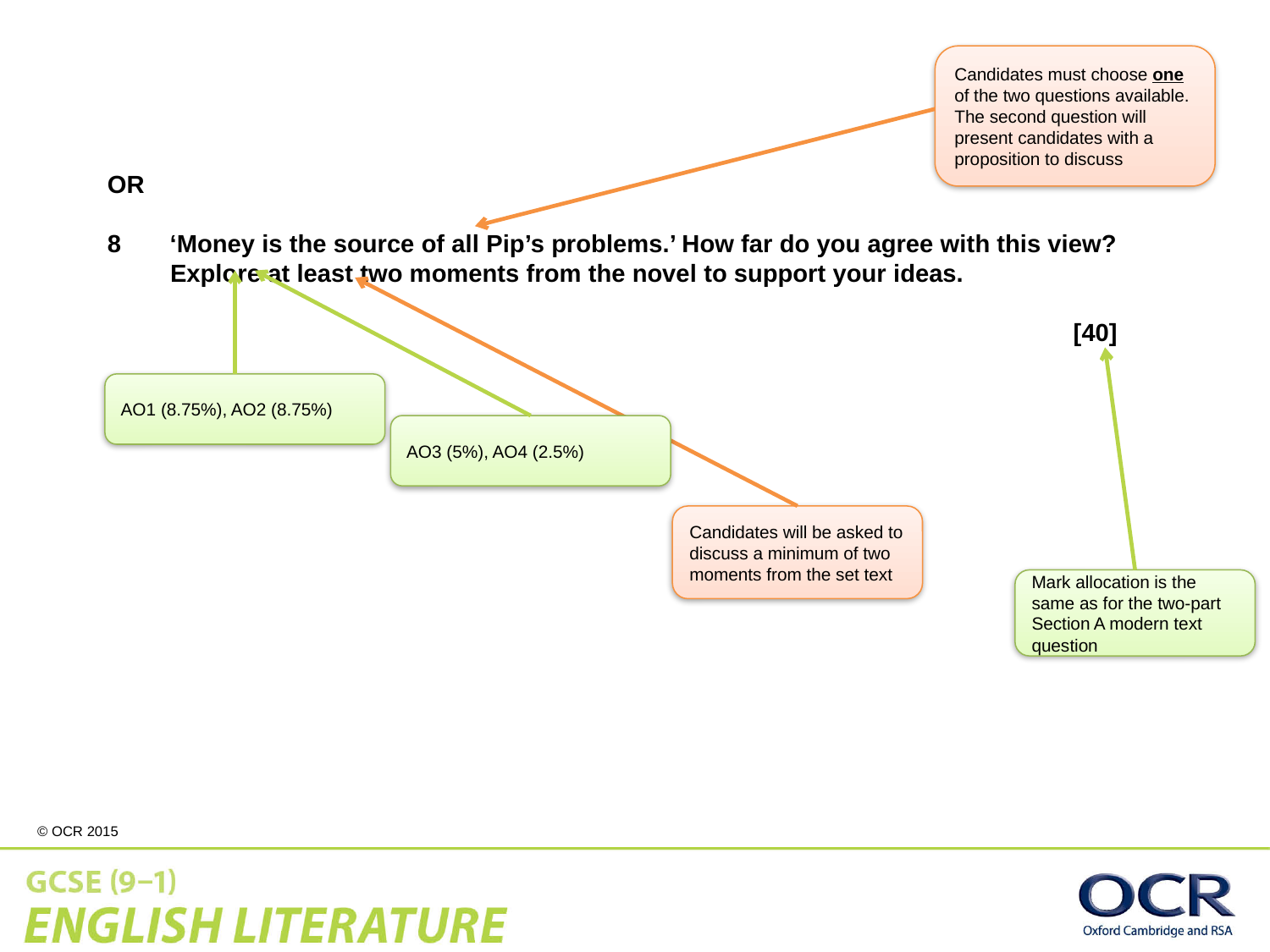

Candidates must choose one of the two questions available. The second question will present candidates with a proposition to discuss
OR

8       ‘Money is the source of all Pip’s problems.’ How far do you agree with this view?
         Explore at least two moments from the novel to support your ideas.

							           [40]
AO1 (8.75%), AO2 (8.75%)
AO3 (5%), AO4 (2.5%)
Candidates will be asked to discuss a minimum of two moments from the set text
Mark allocation is the same as for the two-part Section A modern text question